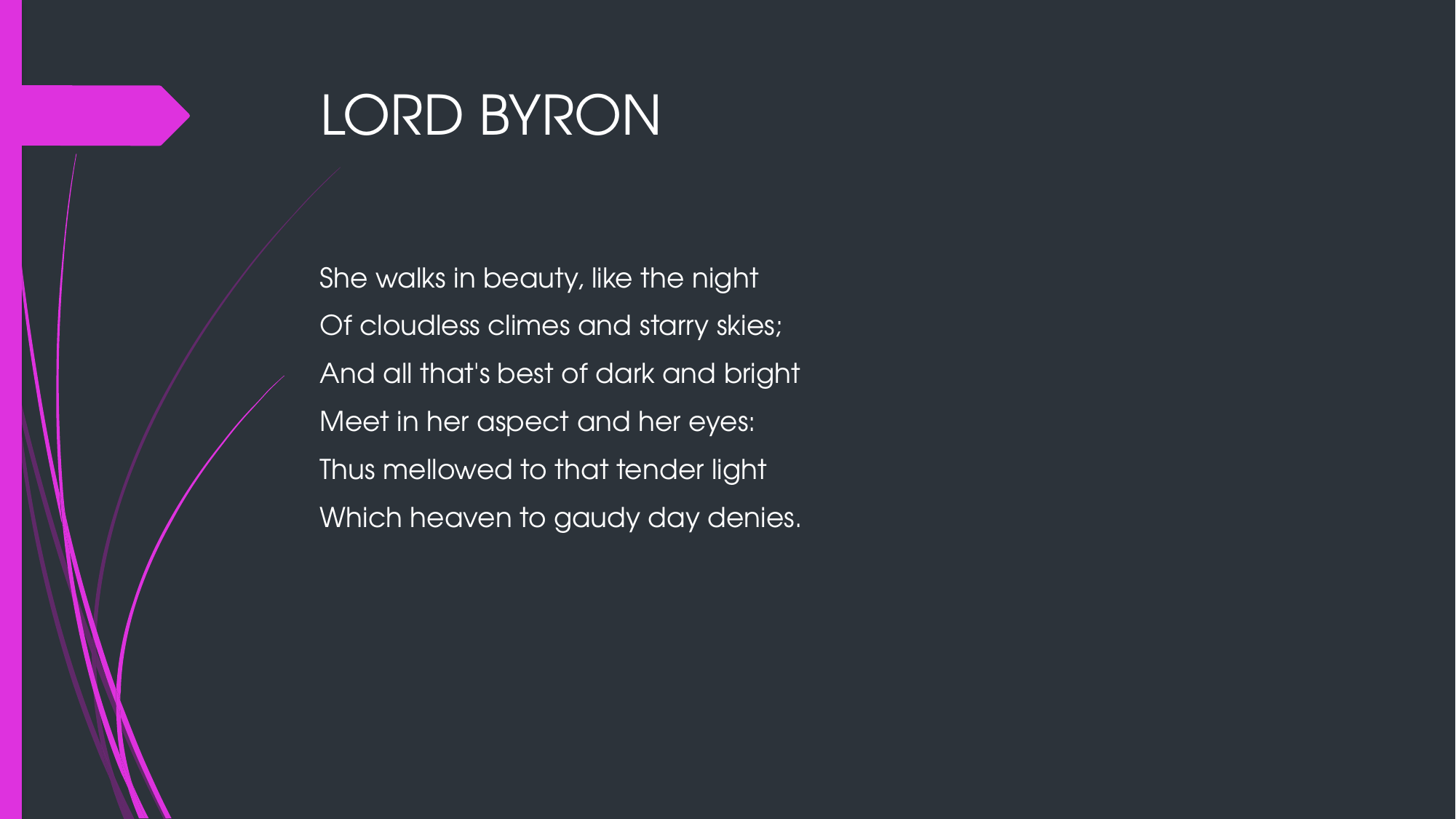

# LORD BYRON
She walks in beauty, like the night
Of cloudless climes and starry skies;
And all that's best of dark and bright
Meet in her aspect and her eyes:
Thus mellowed to that tender light
Which heaven to gaudy day denies.